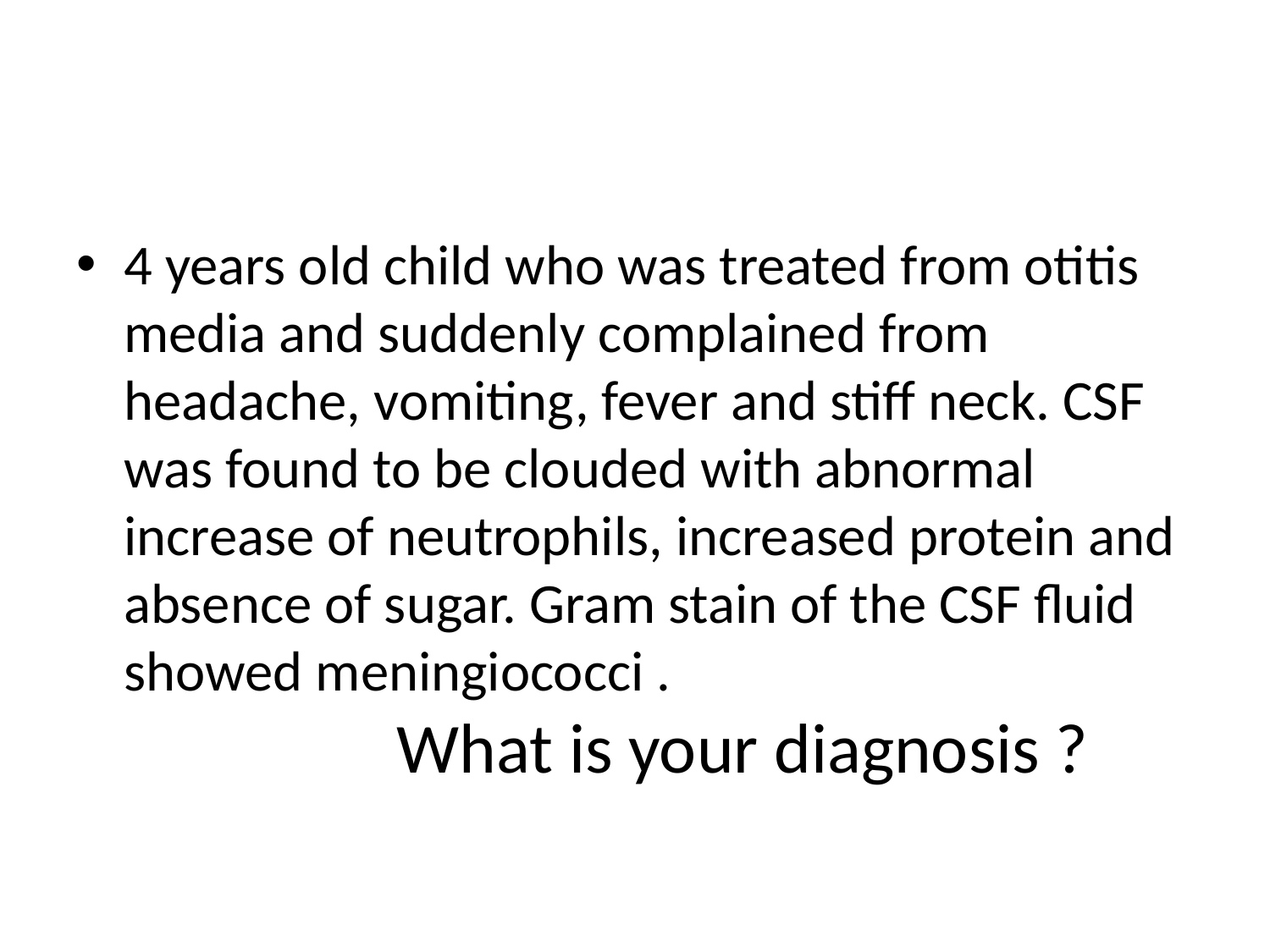

#
4 years old child who was treated from otitis media and suddenly complained from headache, vomiting, fever and stiff neck. CSF was found to be clouded with abnormal increase of neutrophils, increased protein and absence of sugar. Gram stain of the CSF fluid showed meningiococci .                                                              What is your diagnosis ?